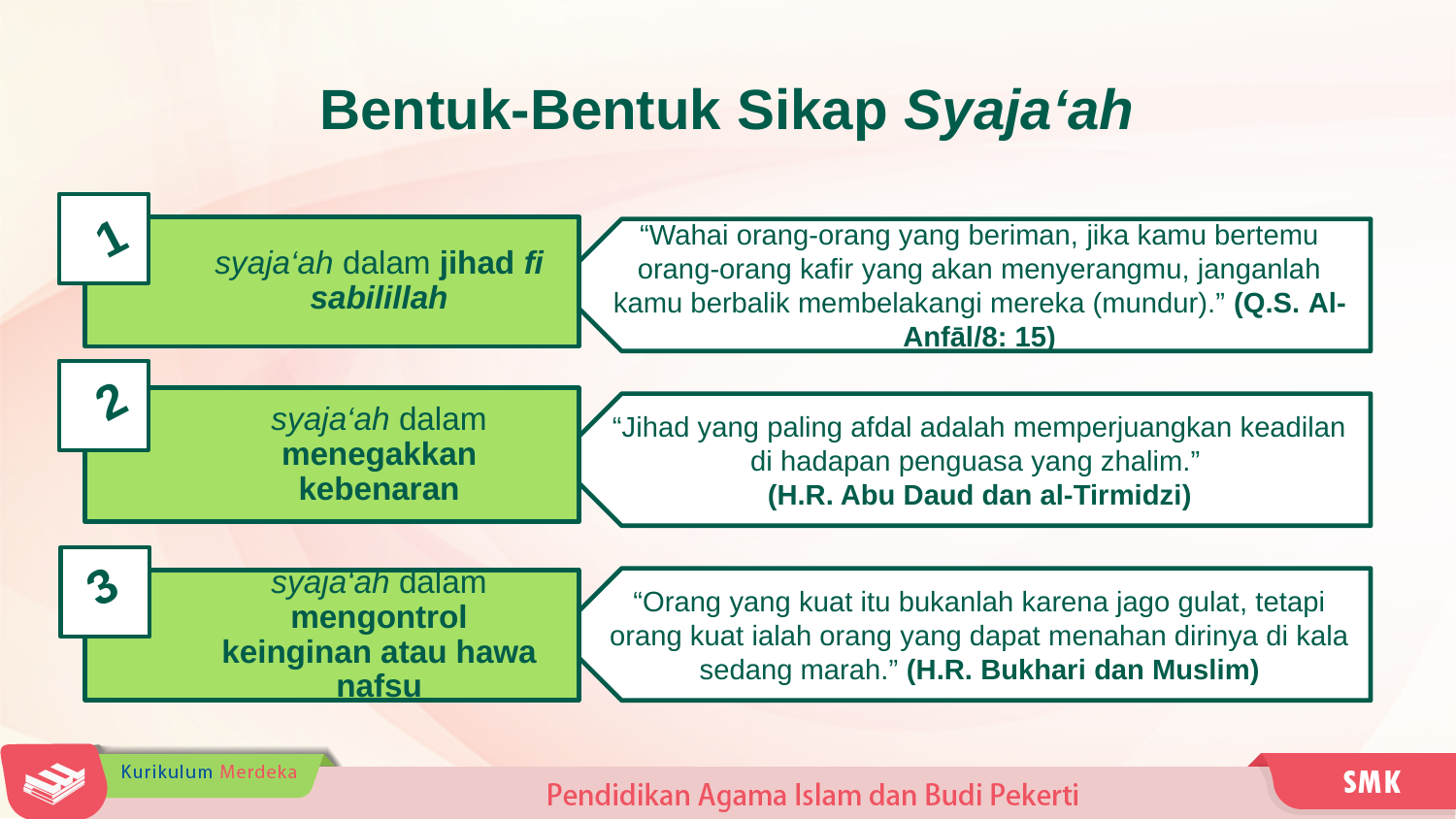

Bentuk-Bentuk Sikap Syaja‘ah

1
syaja‘ah dalam jihad fi sabilillah
“Wahai orang-orang yang beriman, jika kamu bertemu orang-orang kafir yang akan menyerangmu, janganlah kamu berbalik membelakangi mereka (mundur).” (Q.S. Al-Anfāl/8: 15)

syaja‘ah dalam menegakkan kebenaran
2
“Jihad yang paling afdal adalah memperjuangkan keadilan di hadapan penguasa yang zhalim.”
(H.R. Abu Daud dan al-Tirmidzi)

3
syaja‘ah dalam mengontrol keinginan atau hawa nafsu
“Orang yang kuat itu bukanlah karena jago gulat, tetapi orang kuat ialah orang yang dapat menahan dirinya di kala sedang marah.” (H.R. Bukhari dan Muslim)